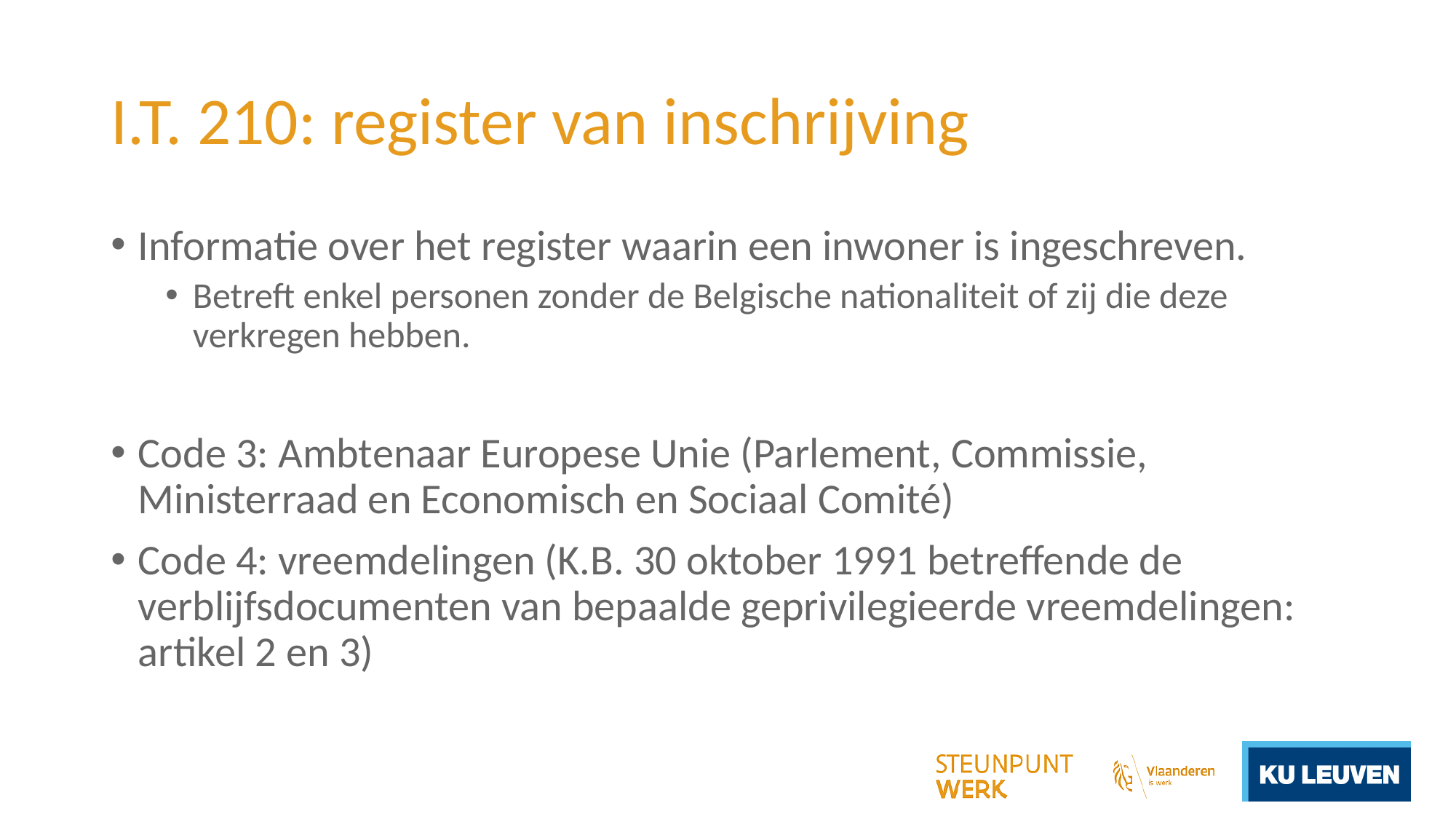

# I.T. 210: register van inschrijving
Informatie over het register waarin een inwoner is ingeschreven.
Betreft enkel personen zonder de Belgische nationaliteit of zij die deze verkregen hebben.

Code 3: Ambtenaar Europese Unie (Parlement, Commissie, Ministerraad en Economisch en Sociaal Comité)
Code 4: vreemdelingen (K.B. 30 oktober 1991 betreffende de verblijfsdocumenten van bepaalde geprivilegieerde vreemdelingen: artikel 2 en 3)